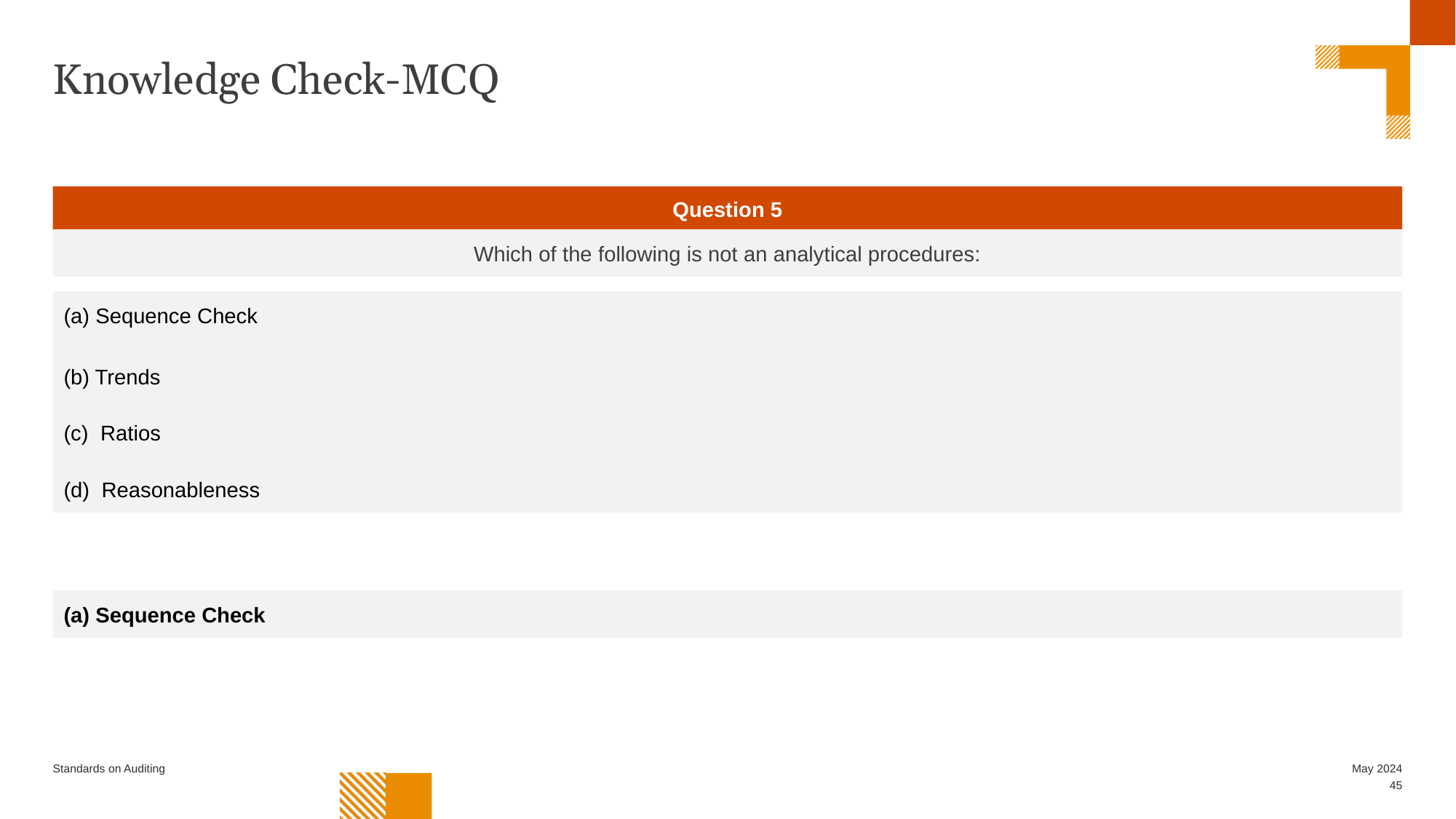

# Knowledge Check-MCQ
Question 5
Which of the following is not an analytical procedures:
(a) Sequence Check

(b) Trends
(c)  Ratios
(d)  Reasonableness
(a) Sequence Check
Standards on Auditing
May 2024
45